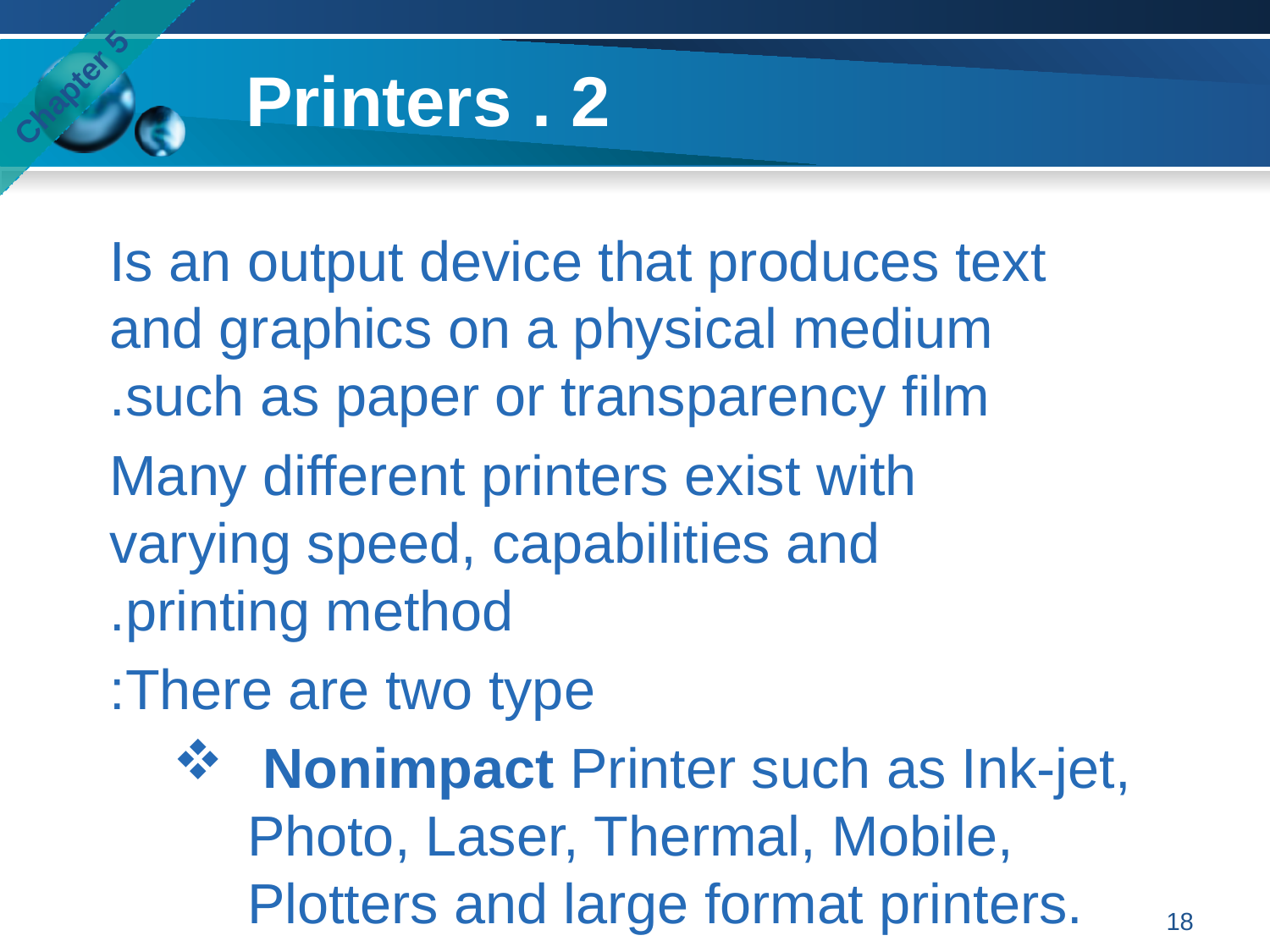

# 2 . Printers
Chapter 5
Is an output device that produces text and graphics on a physical medium such as paper or transparency film.
Many different printers exist with varying speed, capabilities and printing method.
 There are two type:
 Nonimpact Printer such as Ink-jet, Photo, Laser, Thermal, Mobile, Plotters and large format printers.
Impact Printer such as dot-matrix printers and line printers.
18